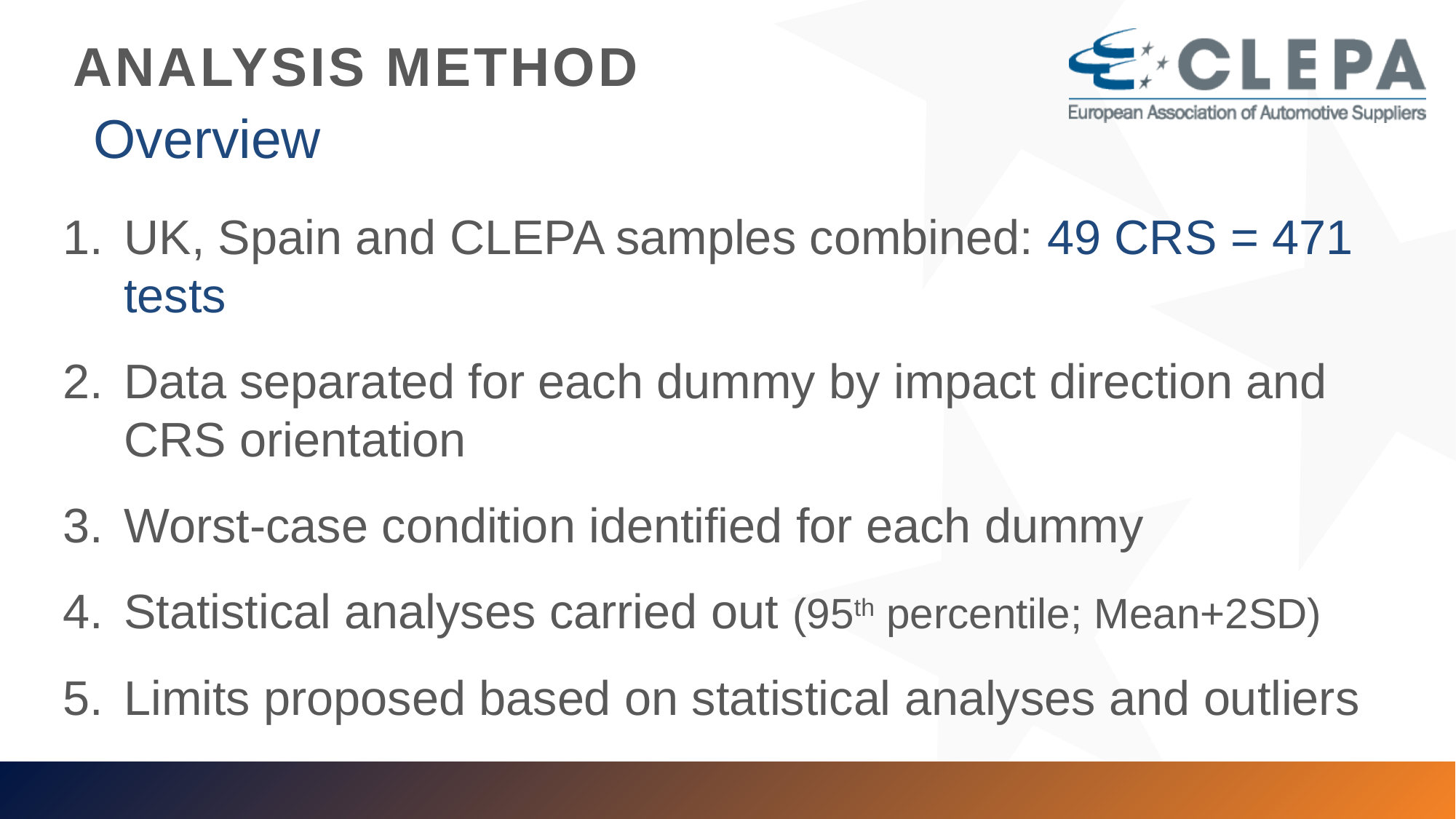

# ANALYSIS METHOD
Overview
UK, Spain and CLEPA samples combined: 49 CRS = 471 tests
Data separated for each dummy by impact direction and CRS orientation
Worst-case condition identified for each dummy
Statistical analyses carried out (95th percentile; Mean+2SD)
Limits proposed based on statistical analyses and outliers